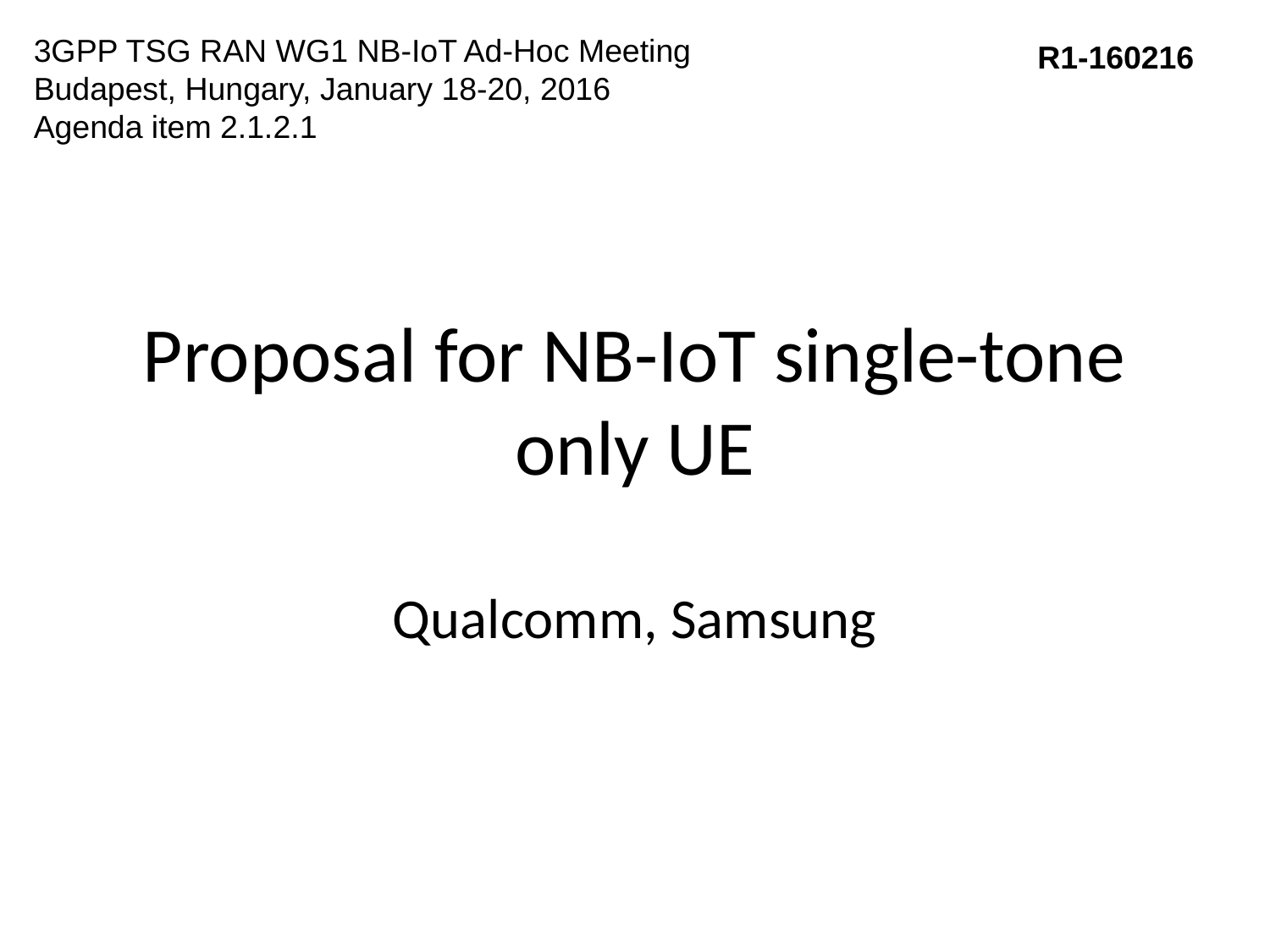

3GPP TSG RAN WG1 NB-IoT Ad-Hoc Meeting
Budapest, Hungary, January 18-20, 2016
Agenda item 2.1.2.1
R1-160216
# Proposal for NB-IoT single-tone only UE
Qualcomm, Samsung